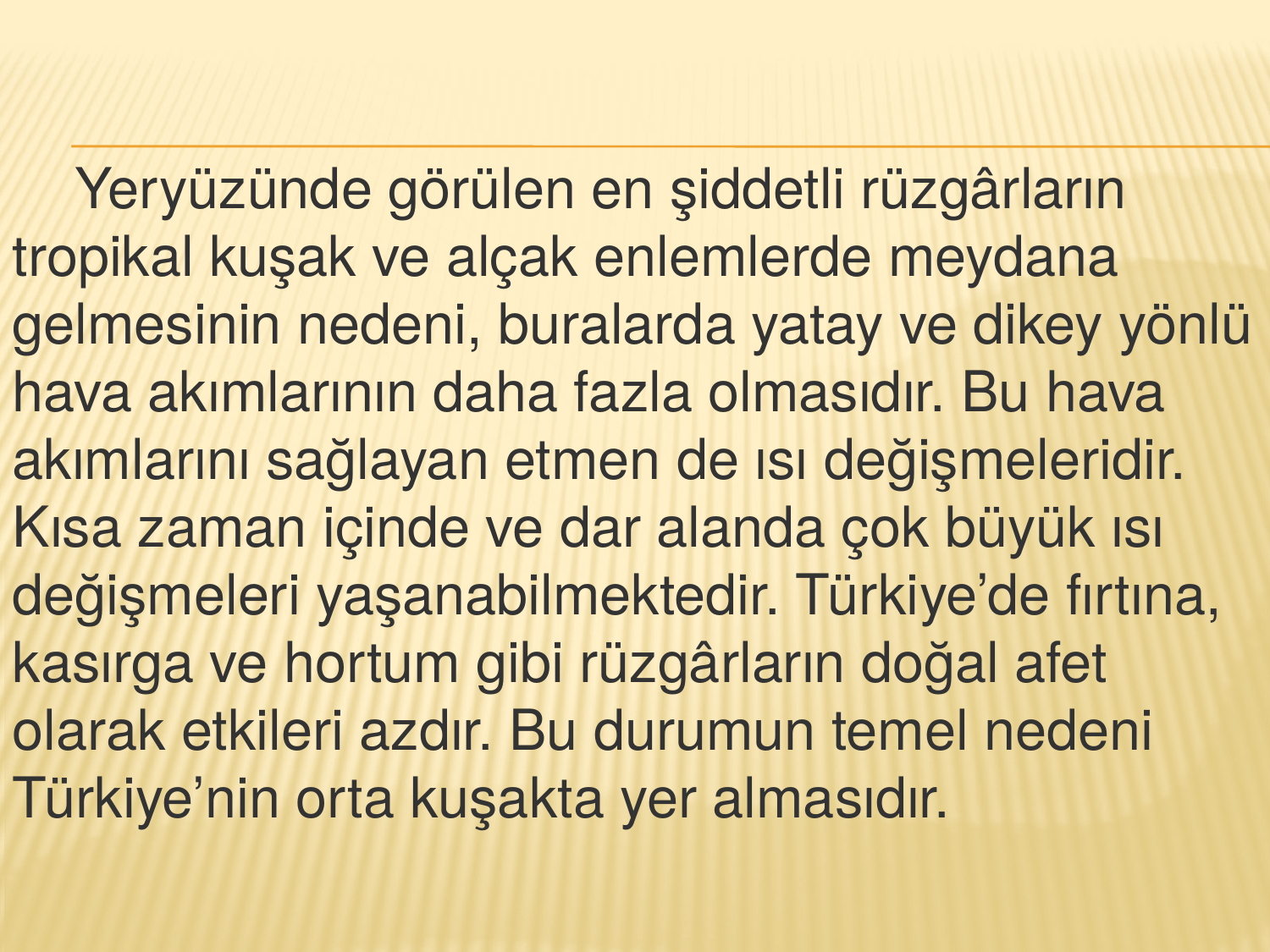

Yeryüzünde görülen en şiddetli rüzgârların tropikal ku­şak ve alçak enlemlerde meydana gelmesinin nedeni, buralarda yatay ve dikey yönlü hava akımlarının daha fazla olmasıdır. Bu hava akımlarını sağlayan etmen de ısı değişmeleridir. Kısa zaman içinde ve dar alanda çok büyük ısı değişmeleri yaşanabilmektedir. Türki­ye’de fırtına, kasırga ve hortum gibi rüzgârların doğal afet olarak etkileri azdır. Bu durumun temel nedeni Türkiye’nin orta kuşakta yer almasıdır.